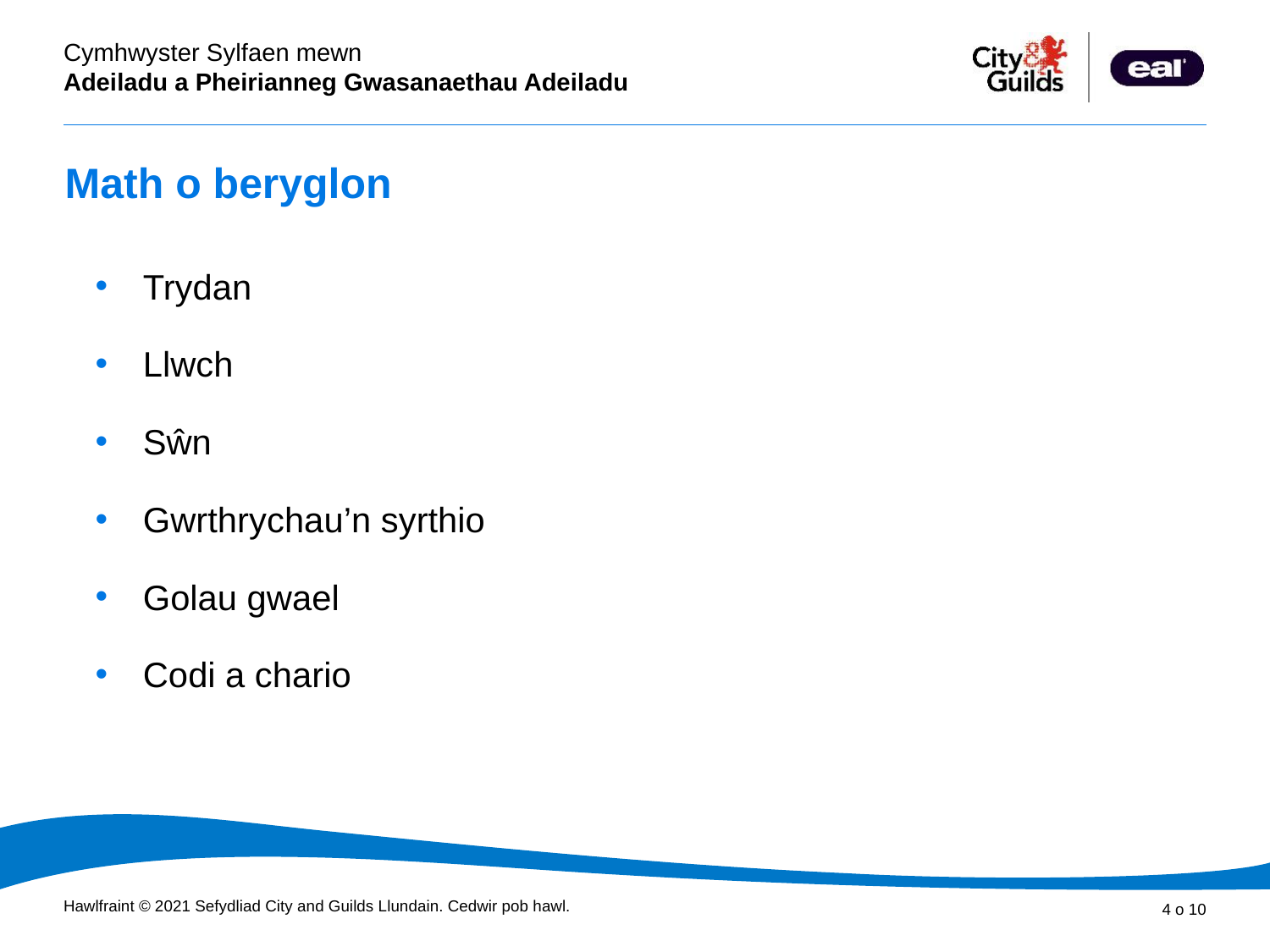

# Math o beryglon
Trydan
Llwch
Sŵn
Gwrthrychau’n syrthio
Golau gwael
Codi a chario